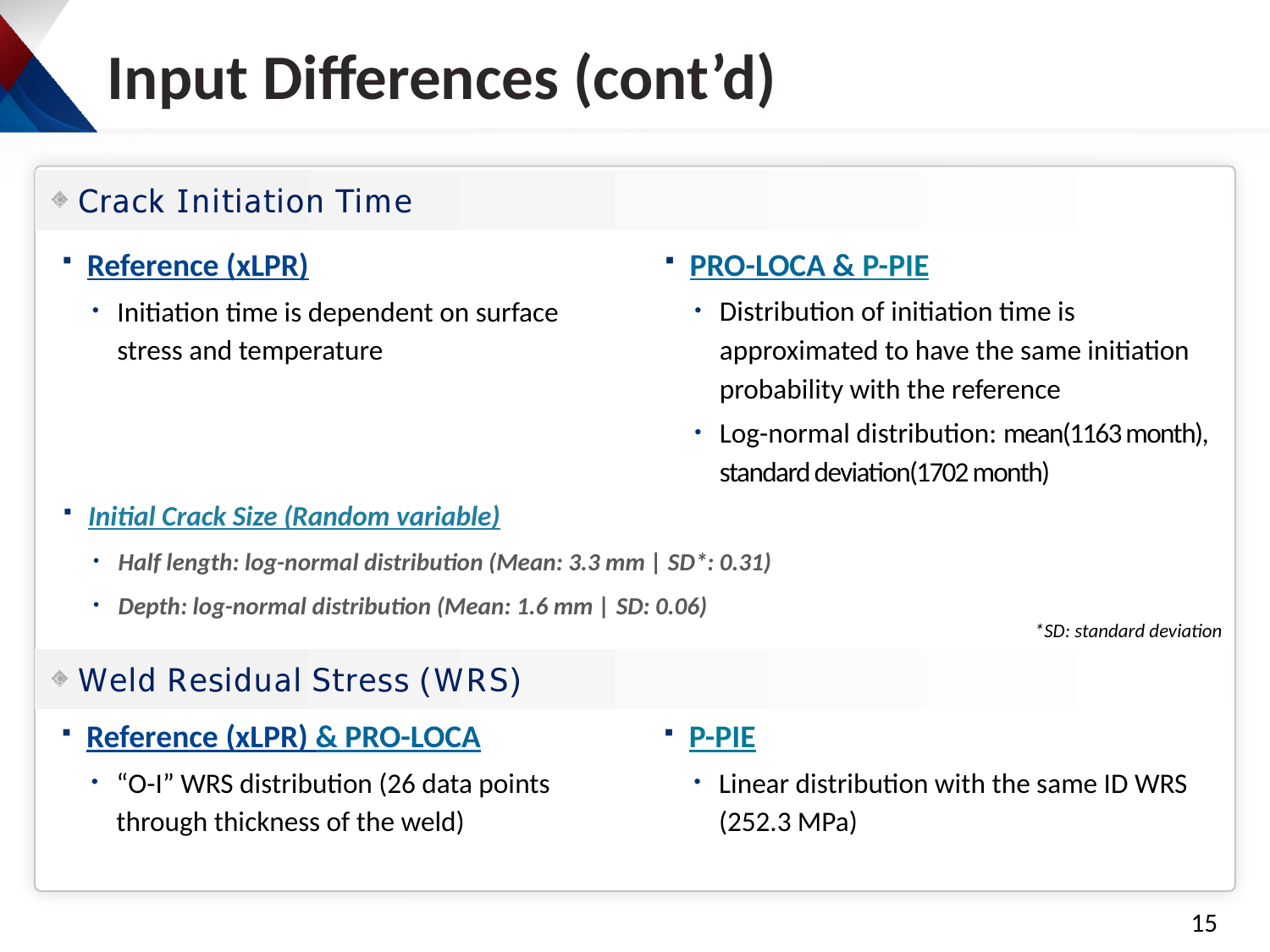

# Input Differences (cont’d)

Crack Initiation Time

Reference (xLPR)
Initiation time is dependent on surface stress and temperature
PRO-LOCA & P-PIE
Distribution of initiation time is approximated to have the same initiation probability with the reference
Log-normal distribution: mean(1163 month), standard deviation(1702 month)
Initial Crack Size (Random variable)
Half length: log-normal distribution (Mean: 3.3 mm | SD*: 0.31)
Depth: log-normal distribution (Mean: 1.6 mm | SD: 0.06)
*SD: standard deviation
Weld Residual Stress (WRS)

Reference (xLPR) & PRO-LOCA
“O-I” WRS distribution (26 data points through thickness of the weld)
P-PIE
Linear distribution with the same ID WRS (252.3 MPa)
15